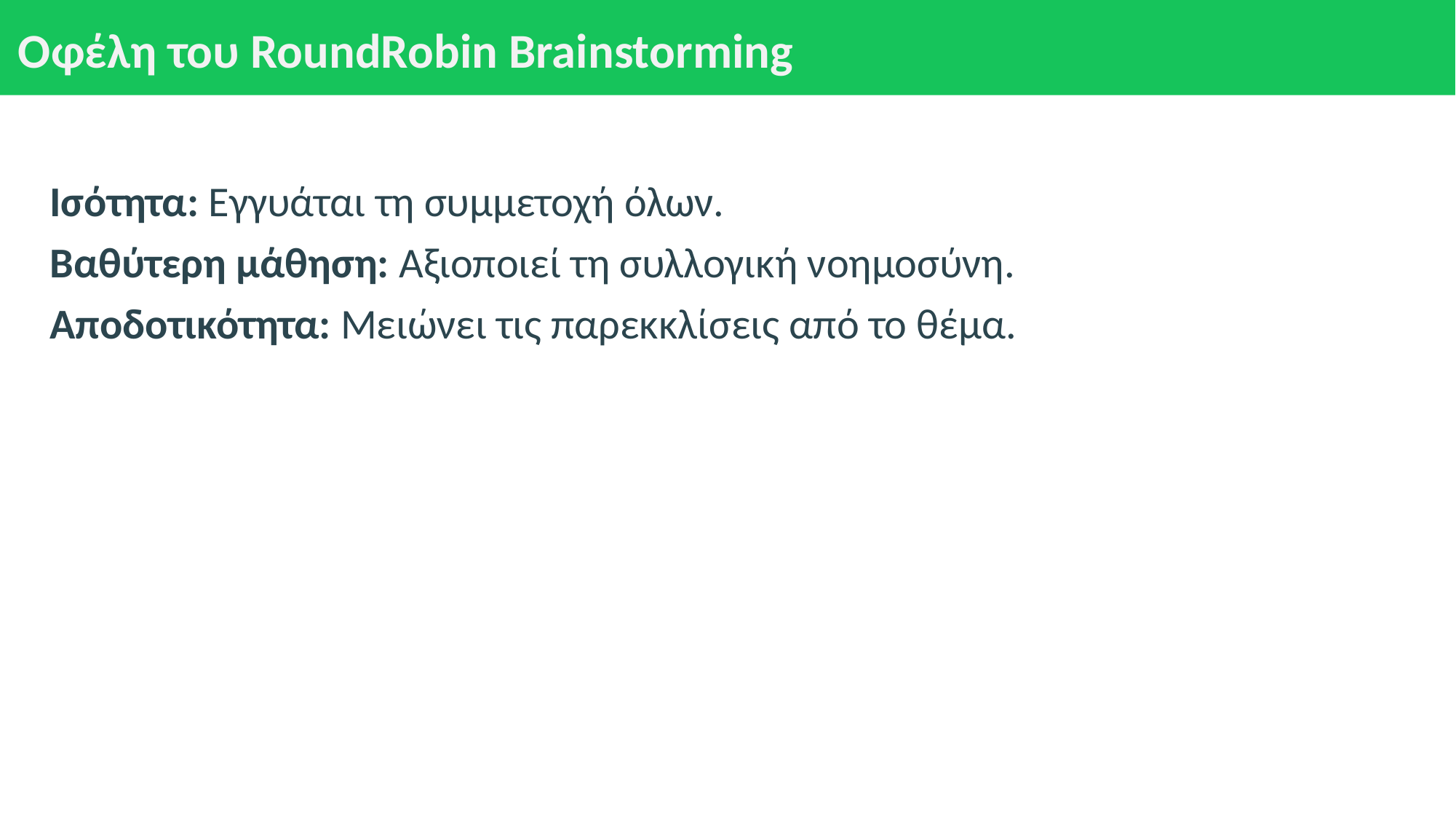

# Οφέλη του RoundRobin Brainstorming
Ισότητα: Εγγυάται τη συμμετοχή όλων.
Βαθύτερη μάθηση: Αξιοποιεί τη συλλογική νοημοσύνη.
Αποδοτικότητα: Μειώνει τις παρεκκλίσεις από το θέμα.